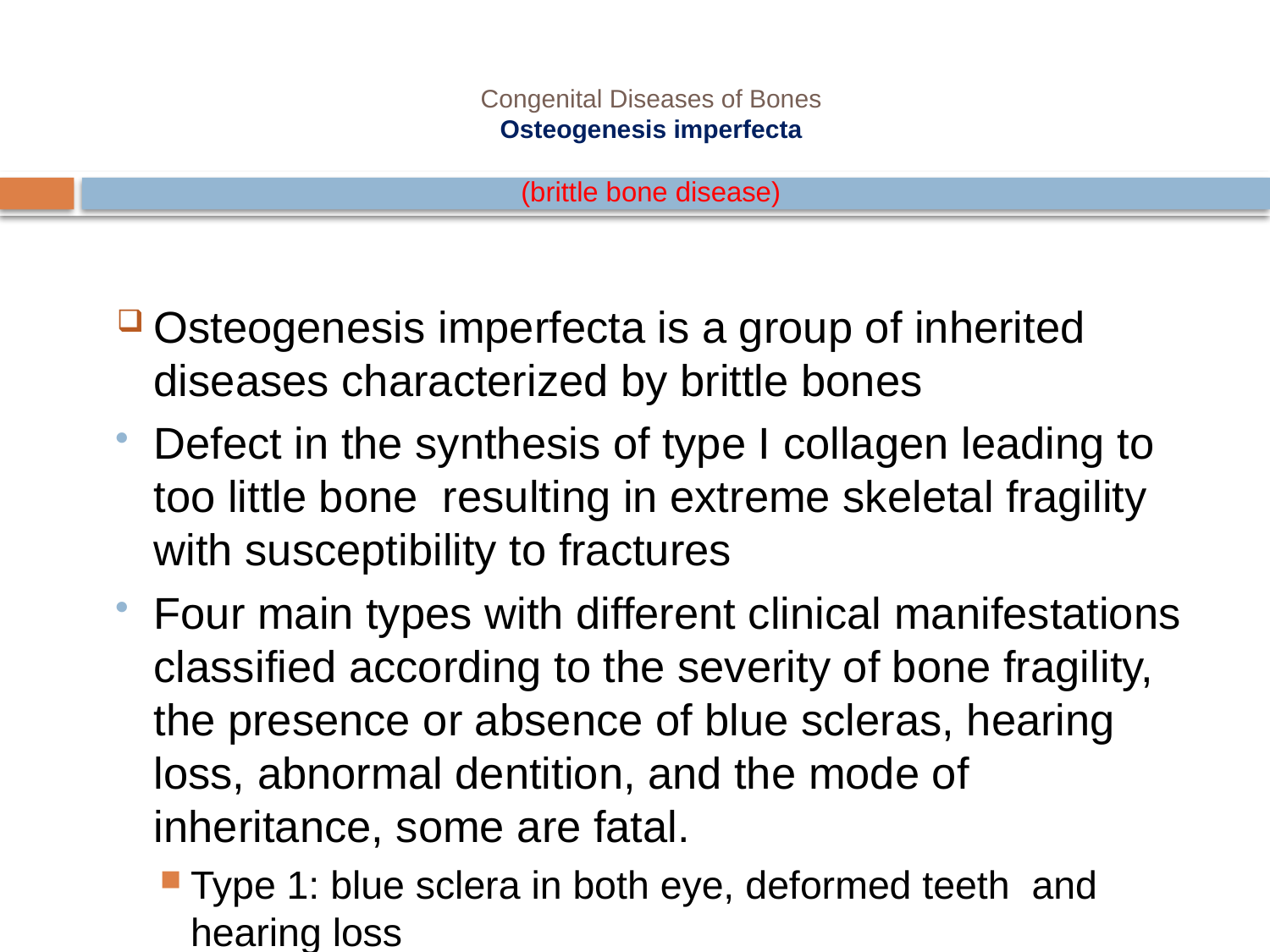

# Congenital Diseases of Bones Osteogenesis imperfecta (brittle bone disease)
Osteogenesis imperfecta is a group of inherited diseases characterized by brittle bones
Defect in the synthesis of type I collagen leading to too little bone  resulting in extreme skeletal fragility with susceptibility to fractures
Four main types with different clinical manifestations classified according to the severity of bone fragility, the presence or absence of blue scleras, hearing loss, abnormal dentition, and the mode of inheritance, some are fatal.
Type 1: blue sclera in both eye, deformed teeth  and hearing loss